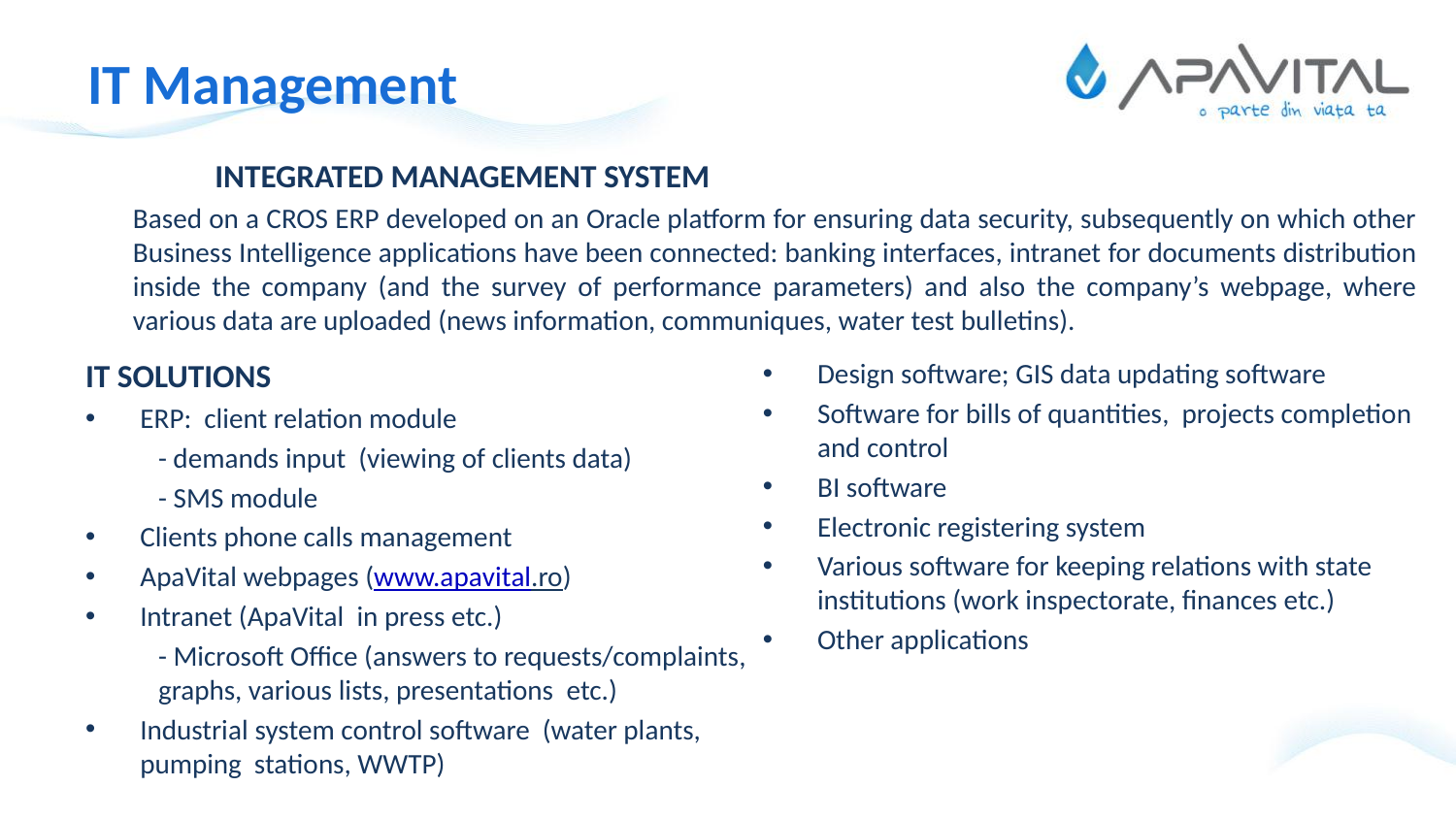

# IT Management
        		INTEGRATED MANAGEMENT SYSTEM
	Based on a CROS ERP developed on an Oracle platform for ensuring data security, subsequently on which other Business Intelligence applications have been connected: banking interfaces, intranet for documents distribution inside the company (and the survey of performance parameters) and also the company’s webpage, where various data are uploaded (news information, communiques, water test bulletins).
IT SOLUTIONS
ERP:  client relation module
- demands input  (viewing of clients data)
- SMS module
Clients phone calls management
ApaVital webpages (www.apavital.ro)
Intranet (ApaVital  in press etc.)
- Microsoft Office (answers to requests/complaints, graphs, various lists, presentations  etc.)
Industrial system control software  (water plants, pumping  stations, WWTP)
Design software; GIS data updating software
Software for bills of quantities,  projects completion and control
BI software
Electronic registering system
Various software for keeping relations with state institutions (work inspectorate, finances etc.)
Other applications